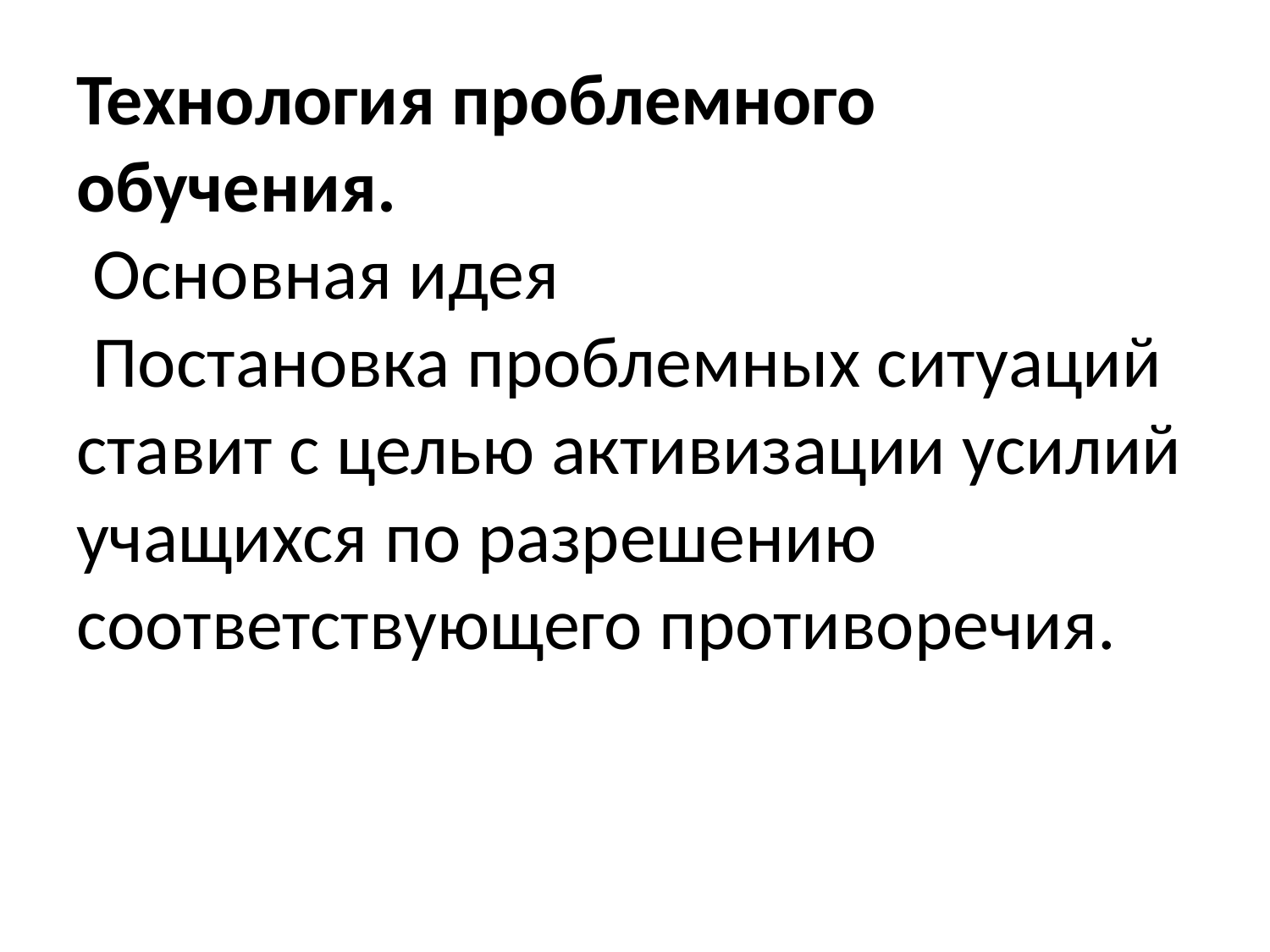

# Технология проблемного обучения. Основная идея Постановка проблемных ситуаций ставит с целью активизации усилий учащихся по разрешению соответствующего противоречия.